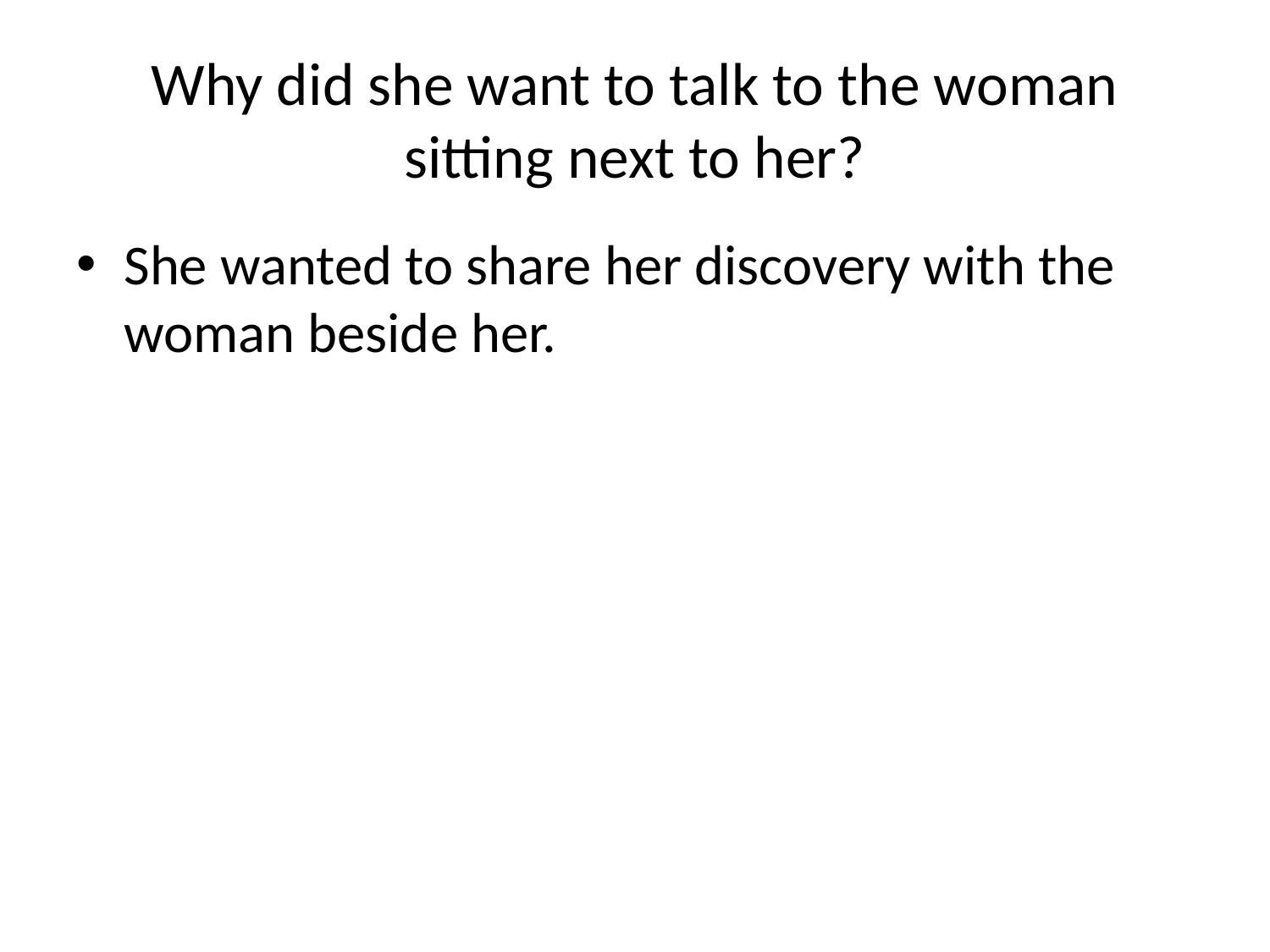

# Why did she want to talk to the woman sitting next to her?
She wanted to share her discovery with the woman beside her.